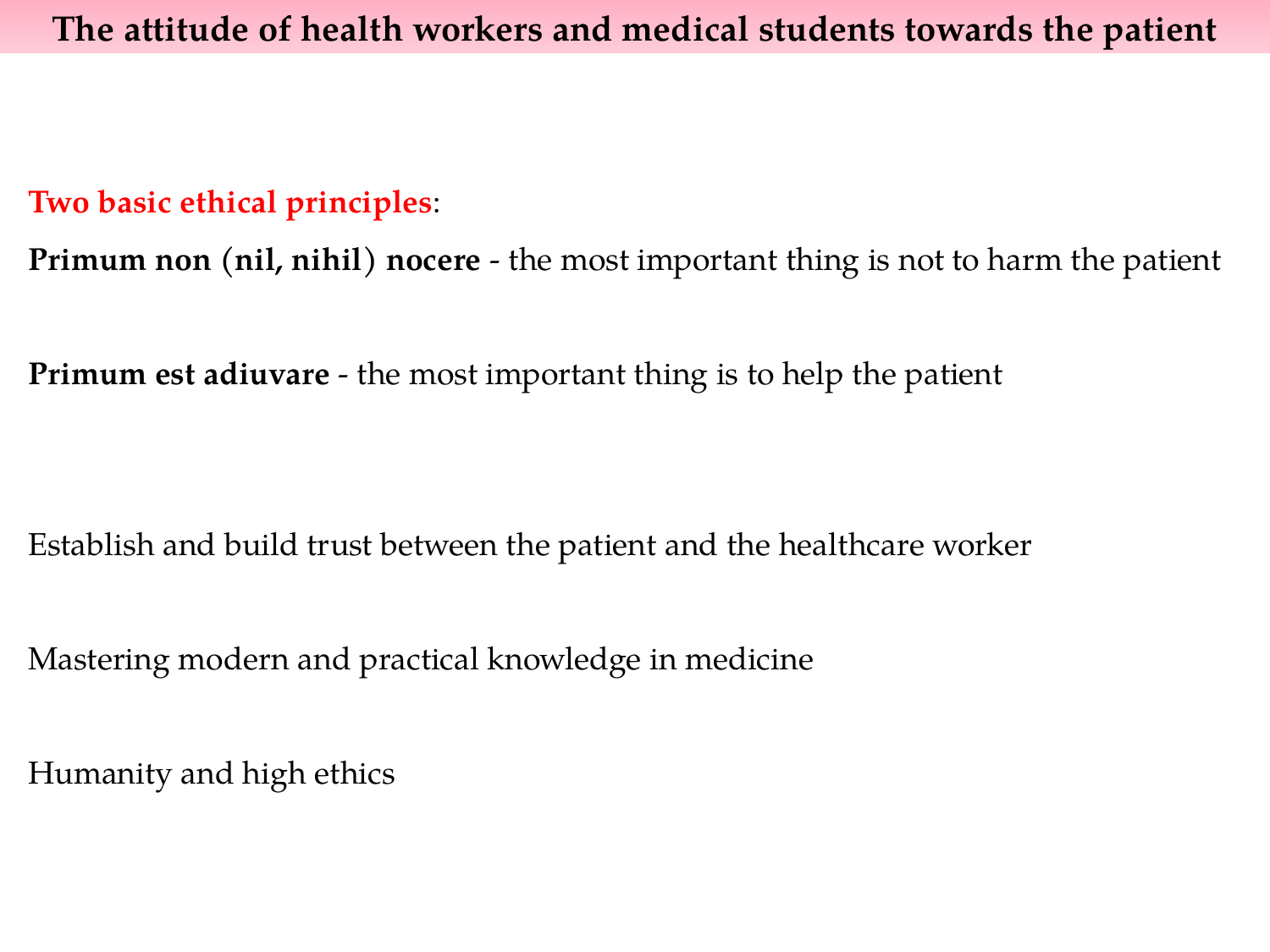

The attitude of health workers and medical students towards the patient
Two basic ethical principles:
Primum non (nil, nihil) nocere - the most important thing is not to harm the patient

Primum est adiuvare - the most important thing is to help the patient

Establish and build trust between the patient and the healthcare worker

Mastering modern and practical knowledge in medicine

Humanity and high ethics